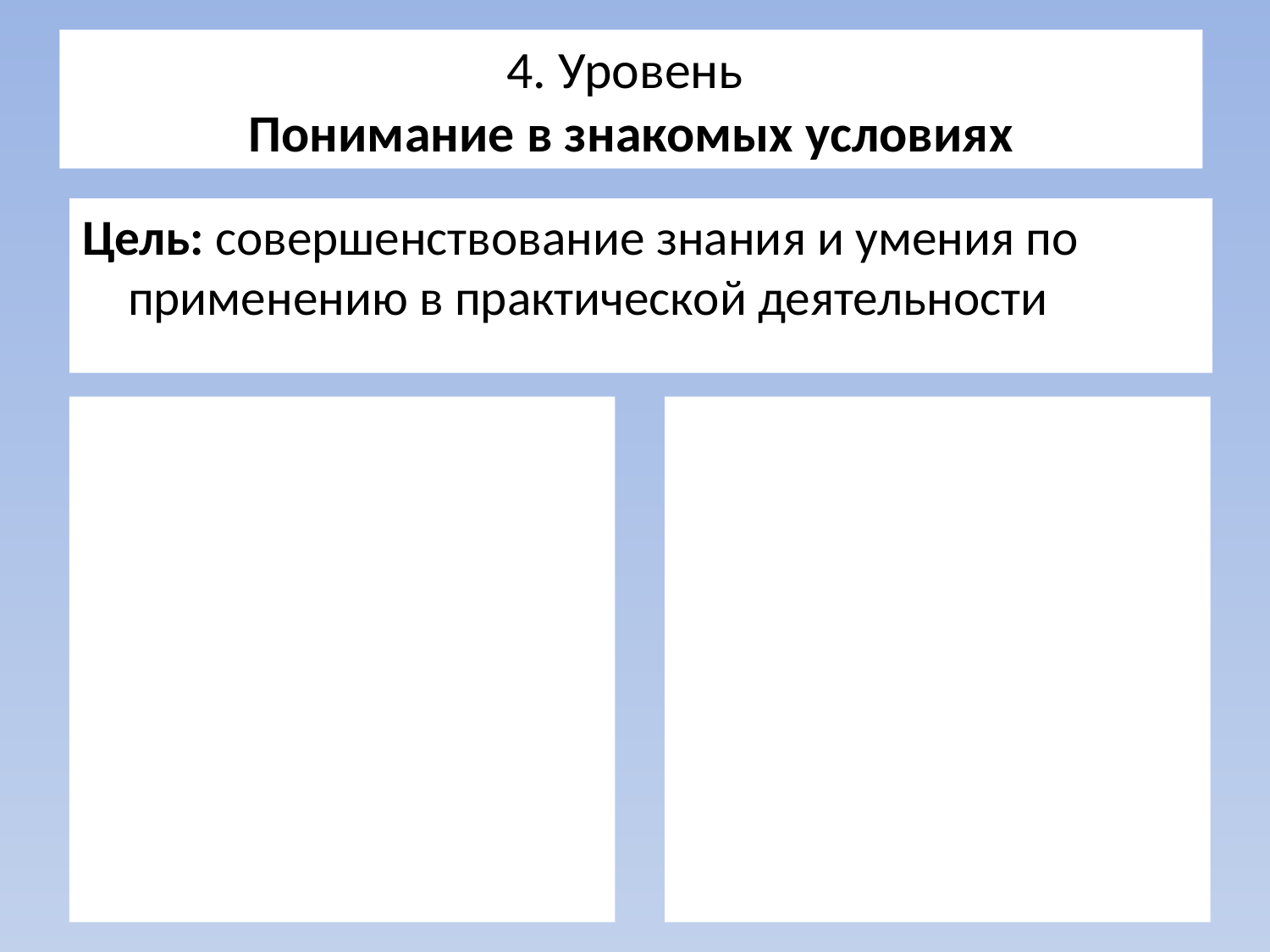

# 4. Уровень Понимание в знакомых условиях

Цель: совершенствование знания и умения по применению в практической деятельности